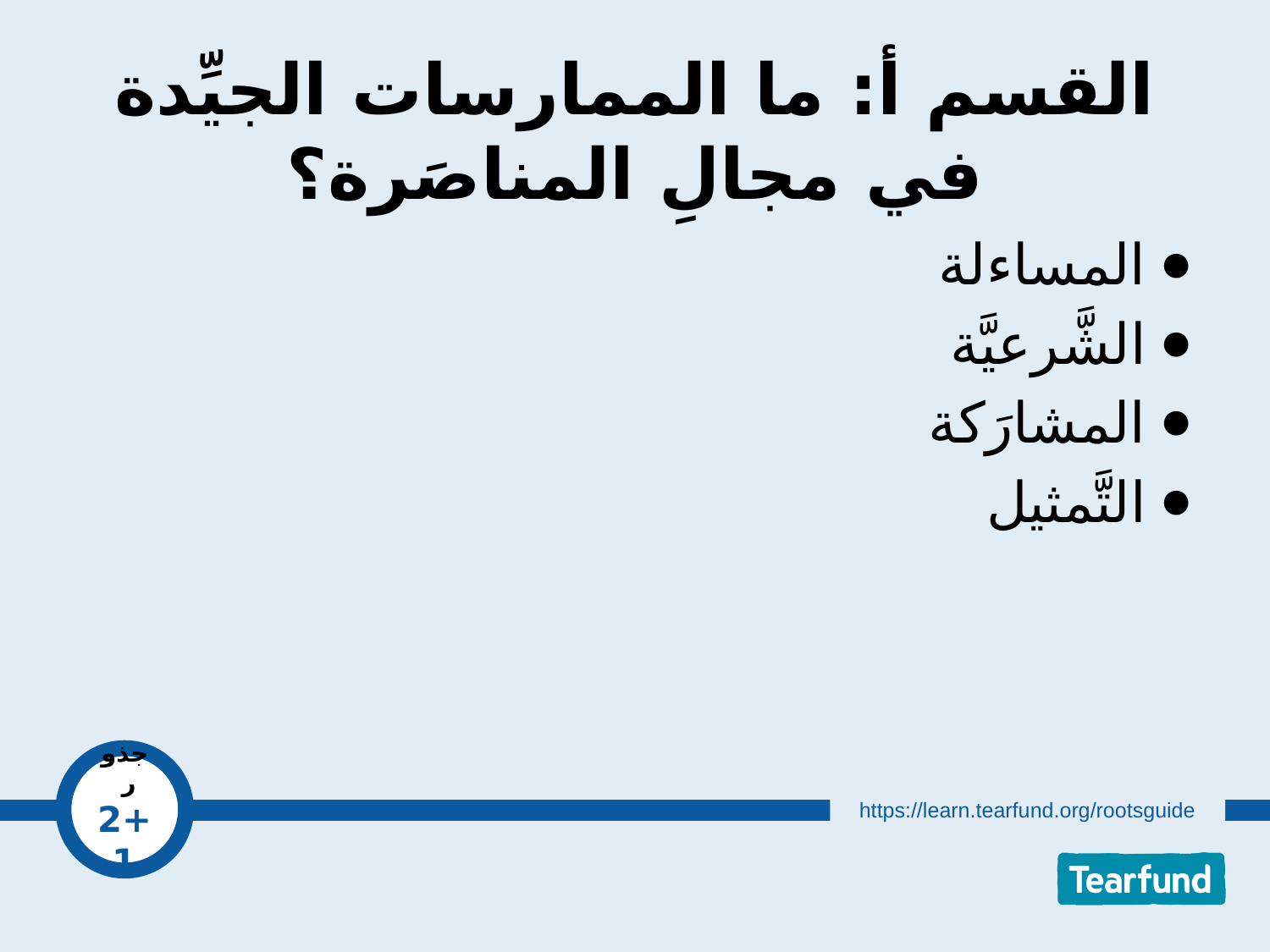

# القسم أ: ما الممارسات الجيِّدة في مجالِ المناصَرة؟
المساءلة
الشَّرعيَّة
المشارَكة
التَّمثيل